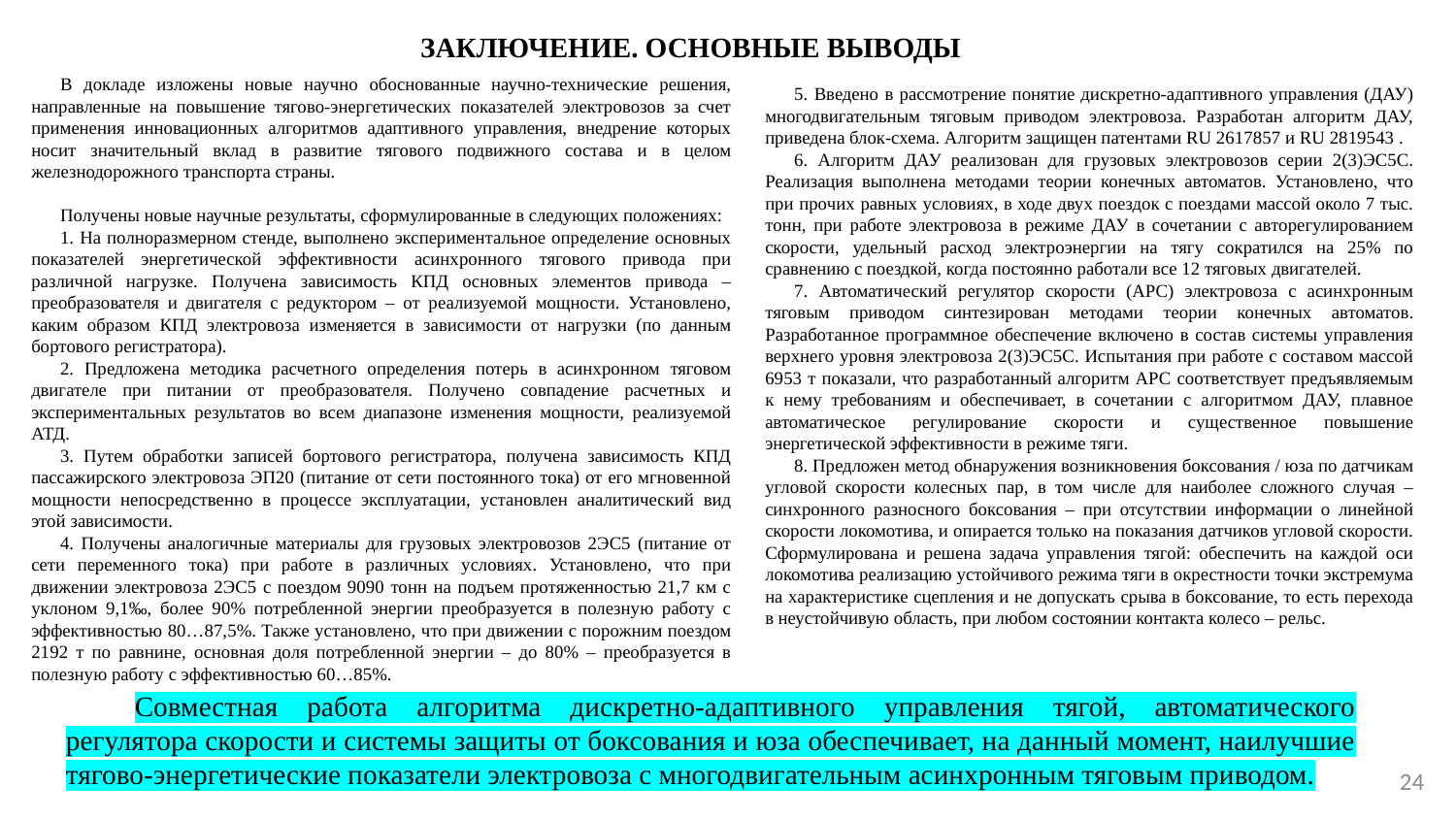

ЗАКЛЮЧЕНИЕ. ОСНОВНЫЕ ВЫВОДЫ
В докладе изложены новые научно обоснованные научно-технические решения, направленные на повышение тягово-энергетических показателей электровозов за счет применения инновационных алгоритмов адаптивного управления, внедрение которых носит значительный вклад в развитие тягового подвижного состава и в целом железнодорожного транспорта страны.

Получены новые научные результаты, сформулированные в следующих положениях:
1. На полноразмерном стенде, выполнено экспериментальное определение основных показателей энергетической эффективности асинхронного тягового привода при различной нагрузке. Получена зависимость КПД основных элементов привода – преобразователя и двигателя с редуктором – от реализуемой мощности. Установлено, каким образом КПД электровоза изменяется в зависимости от нагрузки (по данным бортового регистратора).
2. Предложена методика расчетного определения потерь в асинхронном тяговом двигателе при питании от преобразователя. Получено совпадение расчетных и экспериментальных результатов во всем диапазоне изменения мощности, реализуемой АТД.
3. Путем обработки записей бортового регистратора, получена зависимость КПД пассажирского электровоза ЭП20 (питание от сети постоянного тока) от его мгновенной мощности непосредственно в процессе эксплуатации, установлен аналитический вид этой зависимости.
4. Получены аналогичные материалы для грузовых электровозов 2ЭС5 (питание от сети переменного тока) при работе в различных условиях. Установлено, что при движении электровоза 2ЭС5 с поездом 9090 тонн на подъем протяженностью 21,7 км с уклоном 9,1‰, более 90% потребленной энергии преобразуется в полезную работу с эффективностью 80…87,5%. Также установлено, что при движении с порожним поездом 2192 т по равнине, основная доля потребленной энергии – до 80% – преобразуется в полезную работу с эффективностью 60…85%.
5. Введено в рассмотрение понятие дискретно-адаптивного управления (ДАУ) многодвигательным тяговым приводом электровоза. Разработан алгоритм ДАУ, приведена блок-схема. Алгоритм защищен патентами RU 2617857 и RU 2819543 .
6. Алгоритм ДАУ реализован для грузовых электровозов серии 2(3)ЭС5С. Реализация выполнена методами теории конечных автоматов. Установлено, что при прочих равных условиях, в ходе двух поездок с поездами массой около 7 тыс. тонн, при работе электровоза в режиме ДАУ в сочетании с авторегулированием скорости, удельный расход электроэнергии на тягу сократился на 25% по сравнению с поездкой, когда постоянно работали все 12 тяговых двигателей.
7. Автоматический регулятор скорости (АРС) электровоза с асинхронным тяговым приводом синтезирован методами теории конечных автоматов. Разработанное программное обеспечение включено в состав системы управления верхнего уровня электровоза 2(3)ЭС5С. Испытания при работе с составом массой 6953 т показали, что разработанный алгоритм АРС соответствует предъявляемым к нему требованиям и обеспечивает, в сочетании с алгоритмом ДАУ, плавное автоматическое регулирование скорости и существенное повышение энергетической эффективности в режиме тяги.
8. Предложен метод обнаружения возникновения боксования / юза по датчикам угловой скорости колесных пар, в том числе для наиболее сложного случая – синхронного разносного боксования – при отсутствии информации о линейной скорости локомотива, и опирается только на показания датчиков угловой скорости. Сформулирована и решена задача управления тягой: обеспечить на каждой оси локомотива реализацию устойчивого режима тяги в окрестности точки экстремума на характеристике сцепления и не допускать срыва в боксование, то есть перехода в неустойчивую область, при любом состоянии контакта колесо – рельс.
Совместная работа алгоритма дискретно-адаптивного управления тягой, автоматического регулятора скорости и системы защиты от боксования и юза обеспечивает, на данный момент, наилучшие тягово-энергетические показатели электровоза с многодвигательным асинхронным тяговым приводом.
24